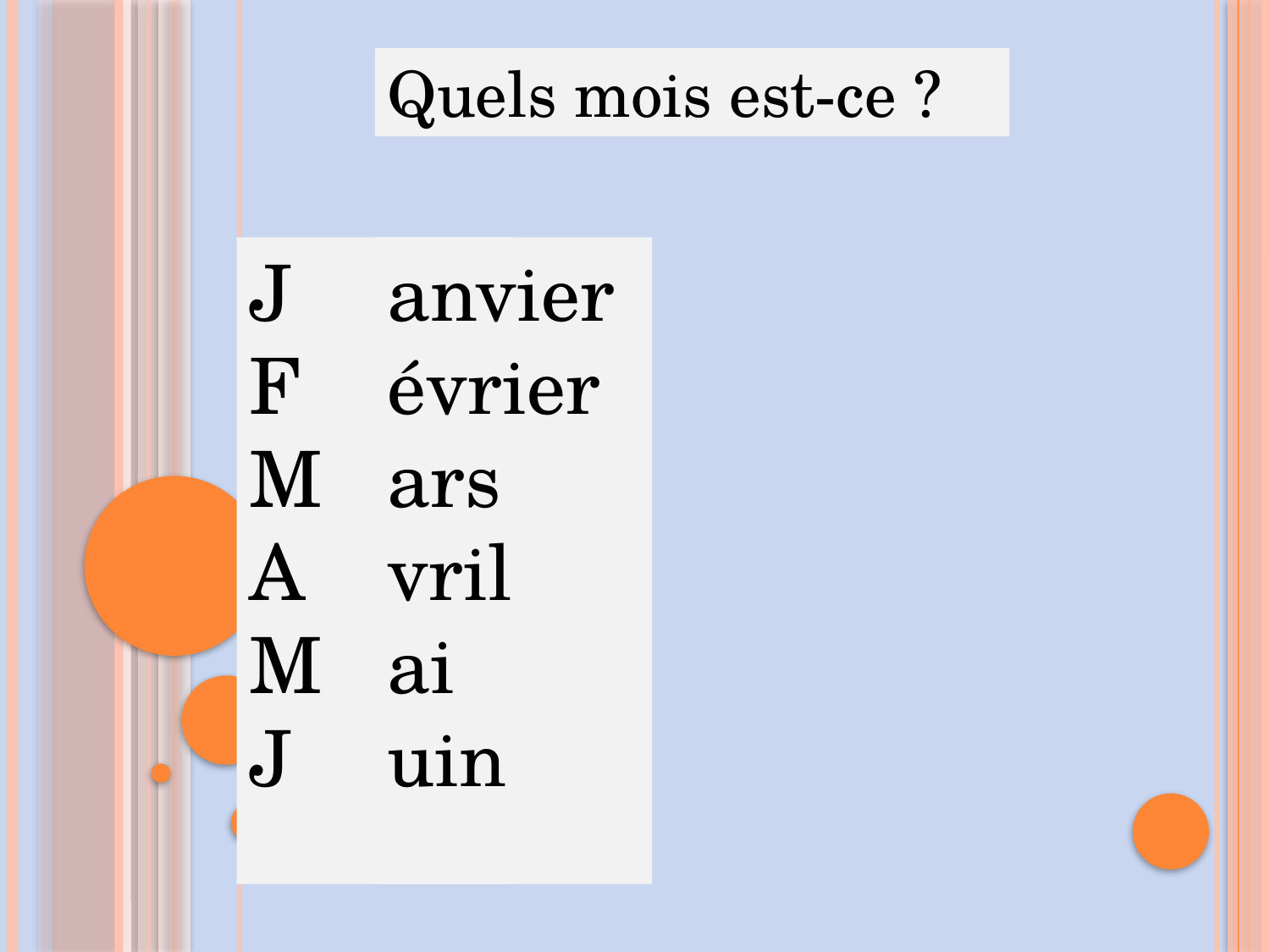

Quels mois est-ce ?
J
F
M
A
M
J

anvier
évrierars
vril
ai
uin